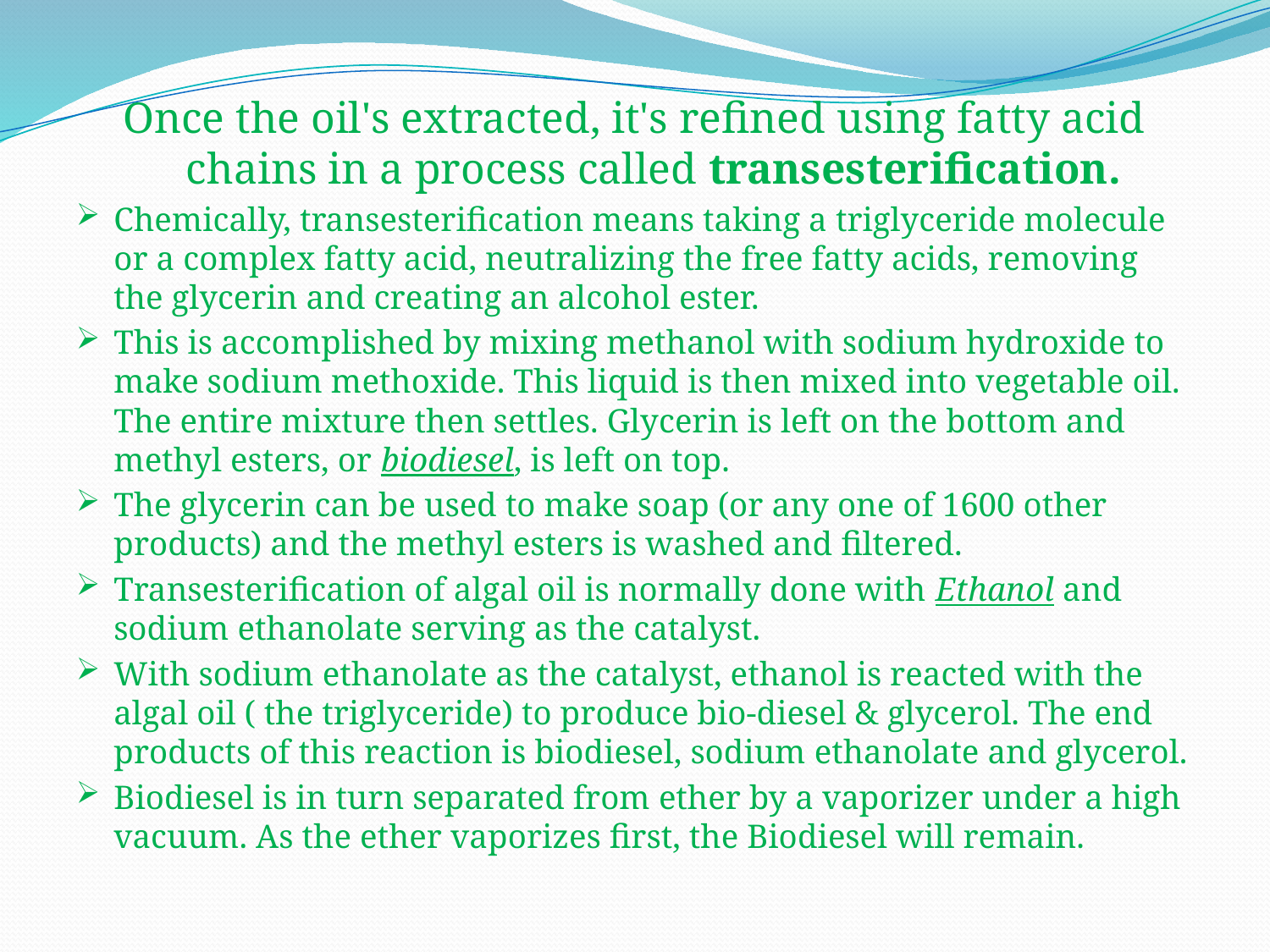

Once the oil's extracted, it's refined using fatty acid chains in a process called transesterification.
Chemically, transesterification means taking a triglyceride molecule or a complex fatty acid, neutralizing the free fatty acids, removing the glycerin and creating an alcohol ester.
This is accomplished by mixing methanol with sodium hydroxide to make sodium methoxide. This liquid is then mixed into vegetable oil. The entire mixture then settles. Glycerin is left on the bottom and methyl esters, or biodiesel, is left on top.
The glycerin can be used to make soap (or any one of 1600 other products) and the methyl esters is washed and filtered.
Transesterification of algal oil is normally done with Ethanol and sodium ethanolate serving as the catalyst.
With sodium ethanolate as the catalyst, ethanol is reacted with the algal oil ( the triglyceride) to produce bio-diesel & glycerol. The end products of this reaction is biodiesel, sodium ethanolate and glycerol.
Biodiesel is in turn separated from ether by a vaporizer under a high vacuum. As the ether vaporizes first, the Biodiesel will remain.